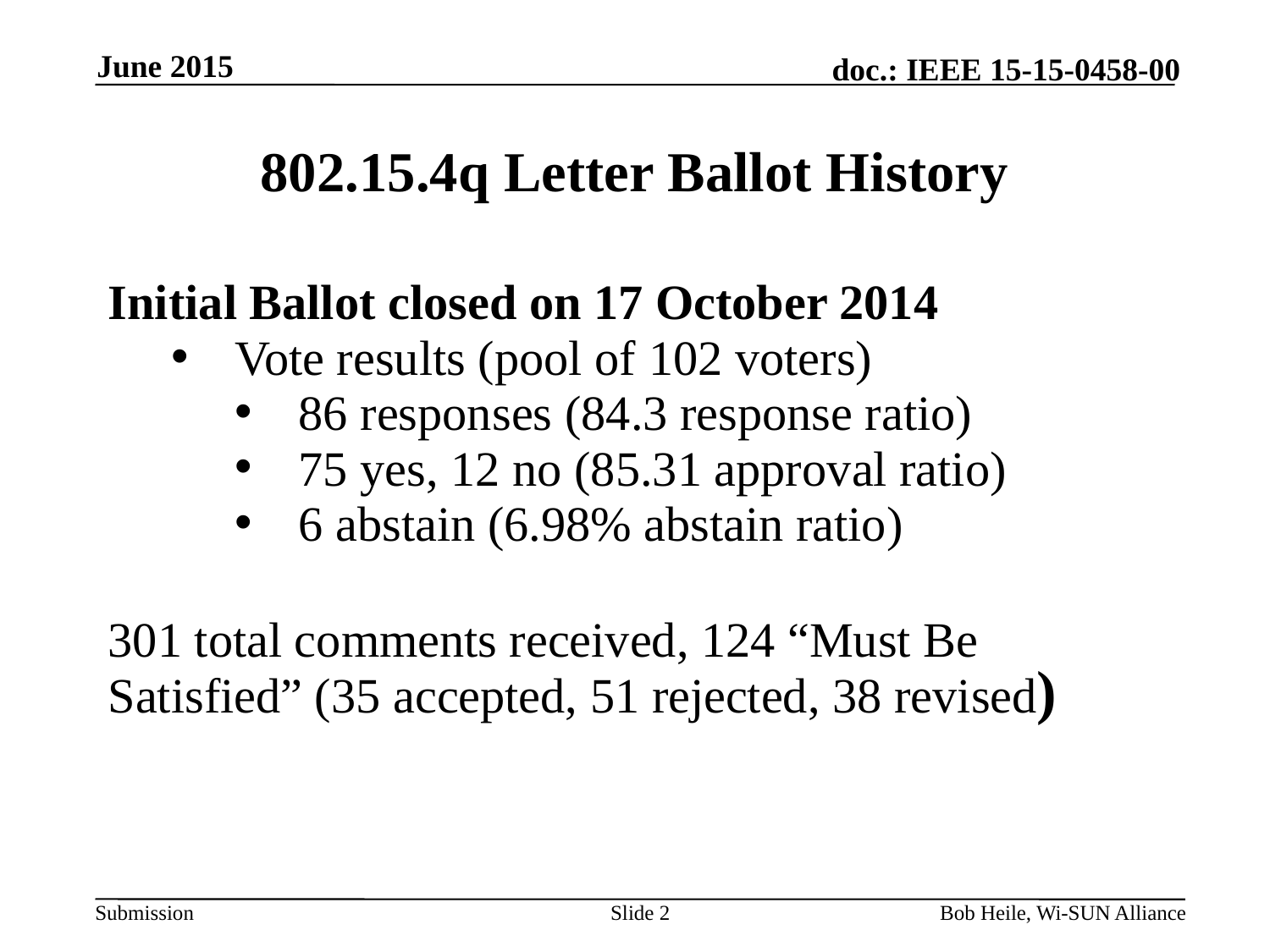

June 2015
# 802.15.4q Letter Ballot History
Initial Ballot closed on 17 October 2014
Vote results (pool of 102 voters)
86 responses (84.3 response ratio)
75 yes, 12 no (85.31 approval ratio)
6 abstain (6.98% abstain ratio)

301 total comments received, 124 “Must Be Satisfied” (35 accepted, 51 rejected, 38 revised)
Slide 2
Bob Heile, Wi-SUN Alliance